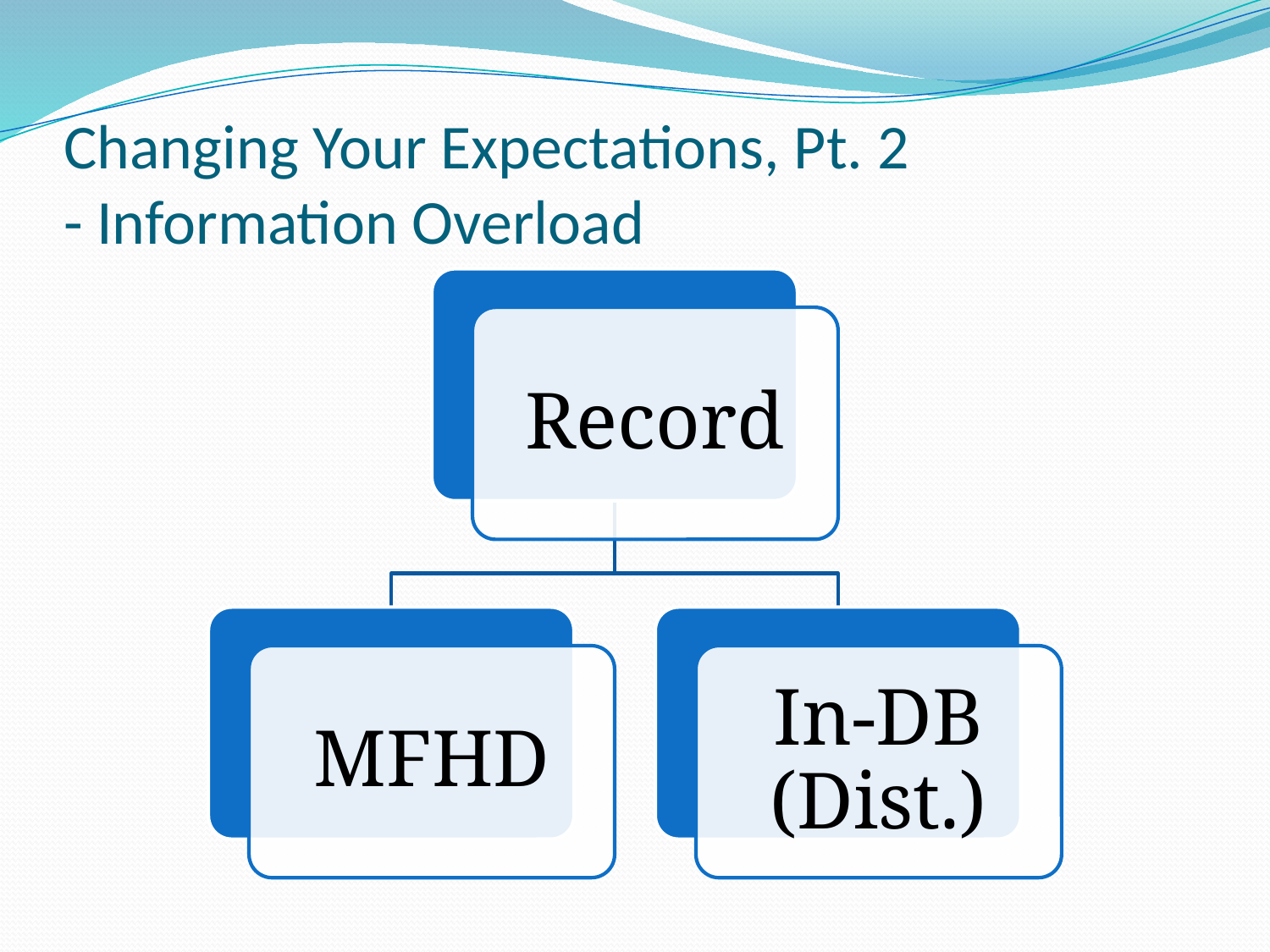

# Changing Your Expectations, Pt. 2 - Information Overload
Record
MFHD
In-DB (Dist.)